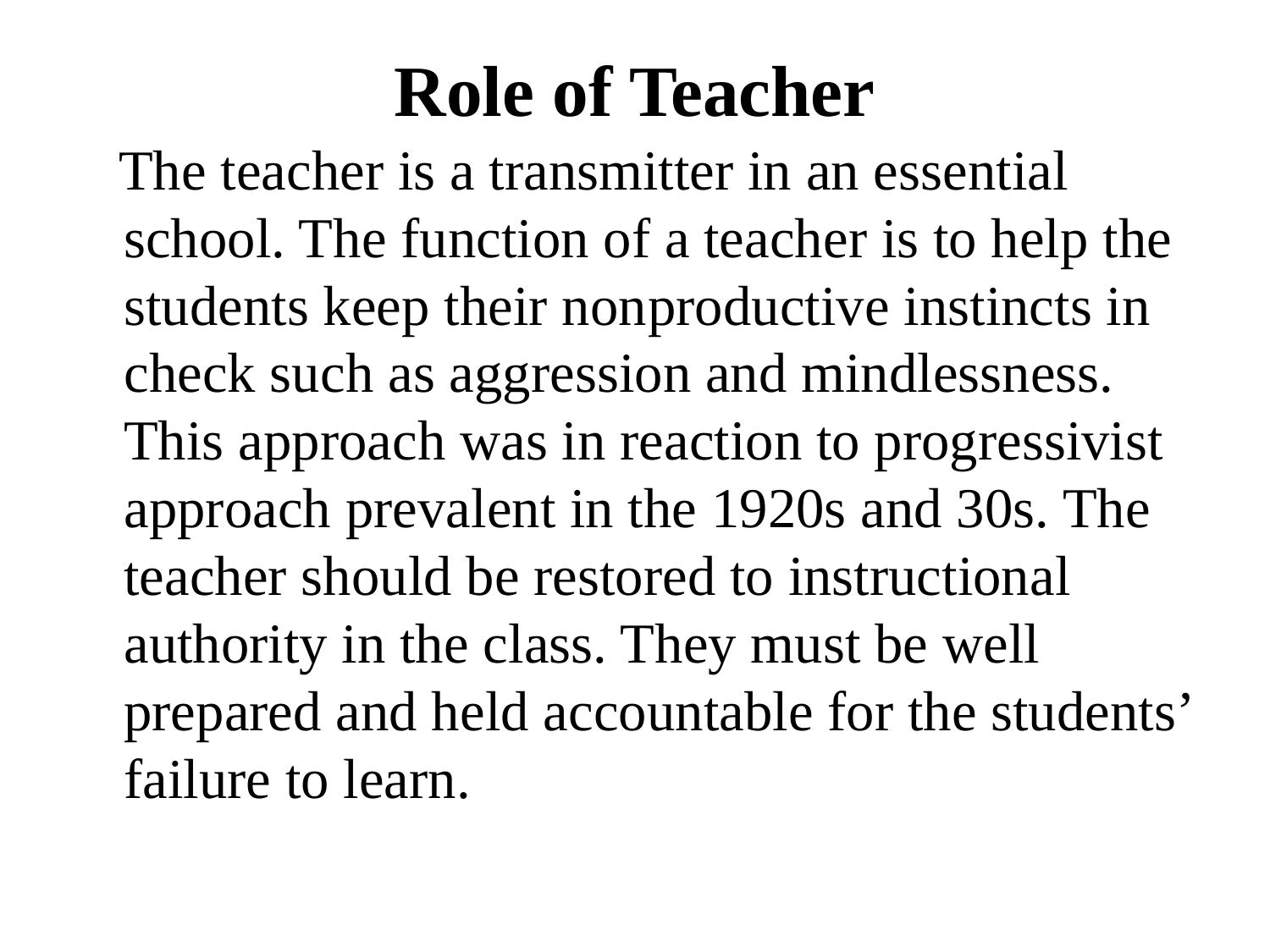

# Role of Teacher
   The teacher is a transmitter in an essential school. The function of a teacher is to help the students keep their non­productive instincts in check such as aggression and mindlessness. This approach was in reaction to progressivist approach prevalent in the 1920s and 30s. The teacher should be restored to instructional authority in the class. They must be well prepared and held accountable for the students’ failure to learn.